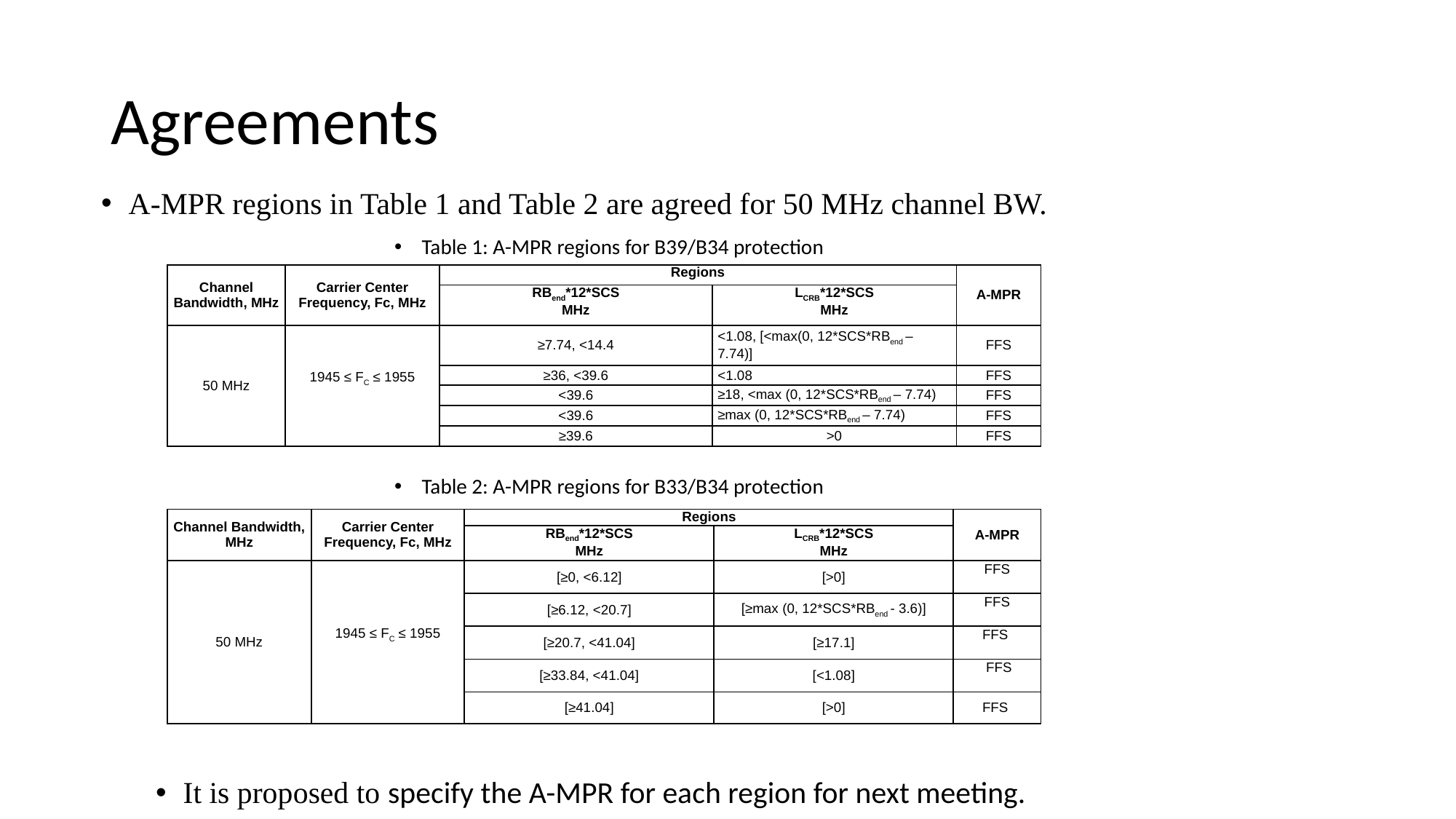

# Agreements
A-MPR regions in Table 1 and Table 2 are agreed for 50 MHz channel BW.
Table 1: A-MPR regions for B39/B34 protection

Table 2: A-MPR regions for B33/B34 protection

It is proposed to specify the A-MPR for each region for next meeting.

| Channel Bandwidth, MHz | Carrier Center Frequency, Fc, MHz | Regions |  | A-MPR |
| --- | --- | --- | --- | --- |
|  |  | RBend\*12\*SCS MHz | LCRB\*12\*SCS MHz |  |
| 50 MHz | 1945 ≤ FC ≤ 1955 | ≥7.74, <14.4 | <1.08, [<max(0, 12\*SCS\*RBend – 7.74)] | FFS |
|  |  | ≥36, <39.6 | <1.08 | FFS |
|  |  | <39.6 | ≥18, <max (0, 12\*SCS\*RBend – 7.74) | FFS |
|  |  | <39.6 | ≥max (0, 12\*SCS\*RBend – 7.74) | FFS |
|  |  | ≥39.6 | >0 | FFS |
| Channel Bandwidth, MHz | Carrier Center Frequency, Fc, MHz | Regions |  | A-MPR |
| --- | --- | --- | --- | --- |
|  |  | RBend\*12\*SCS MHz | LCRB\*12\*SCS MHz |  |
| 50 MHz | 1945 ≤ FC ≤ 1955 | [≥0, <6.12] | [>0] | FFS |
|  |  | [≥6.12, <20.7] | [≥max (0, 12\*SCS\*RBend - 3.6)] | FFS |
|  |  | [≥20.7, <41.04] | [≥17.1] | FFS |
|  |  | [≥33.84, <41.04] | [<1.08] | FFS |
|  |  | [≥41.04] | [>0] | FFS |